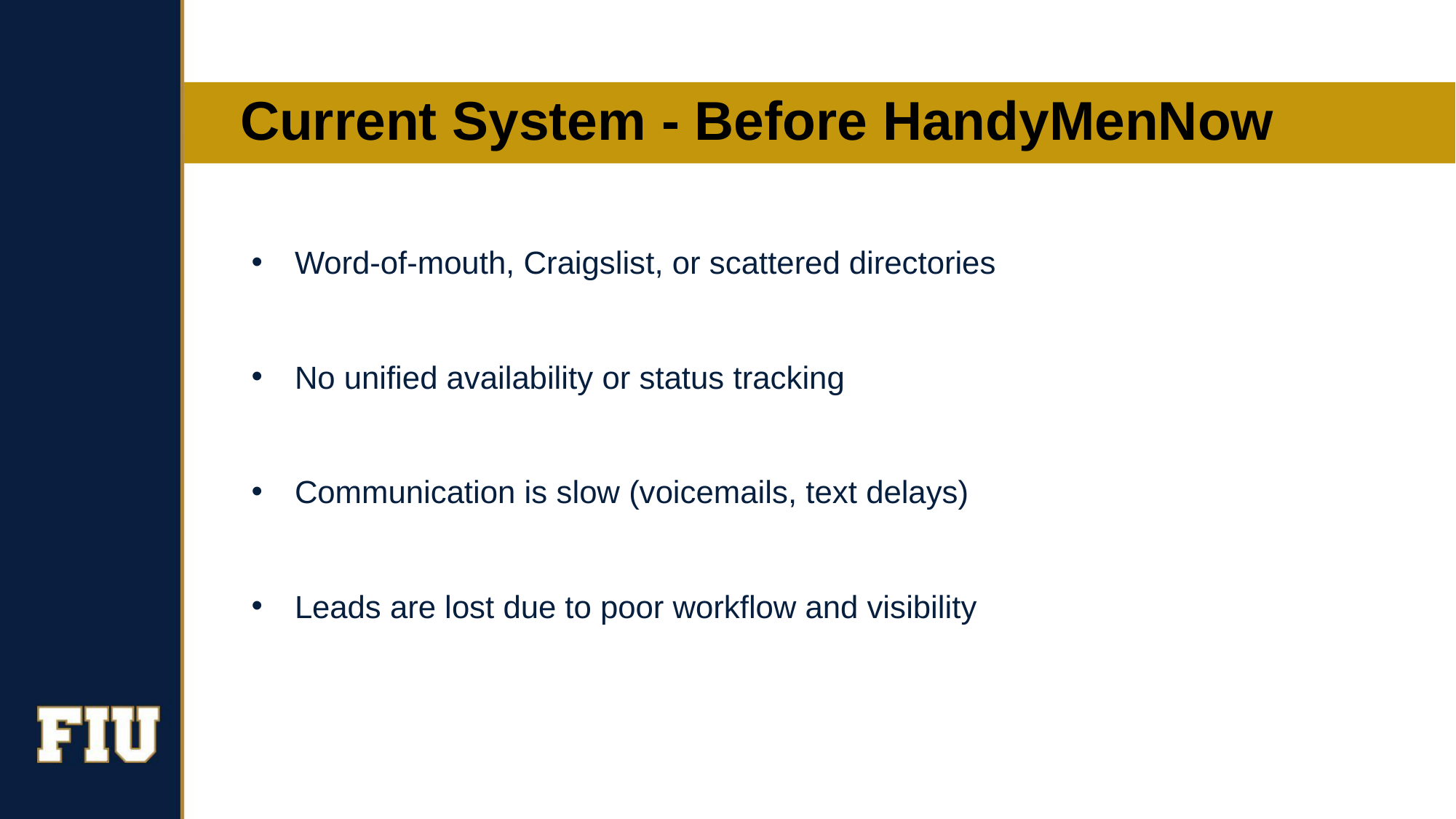

# Current System - Before HandyMenNow

Word-of-mouth, Craigslist, or scattered directories

No unified availability or status tracking

Communication is slow (voicemails, text delays)

Leads are lost due to poor workflow and visibility